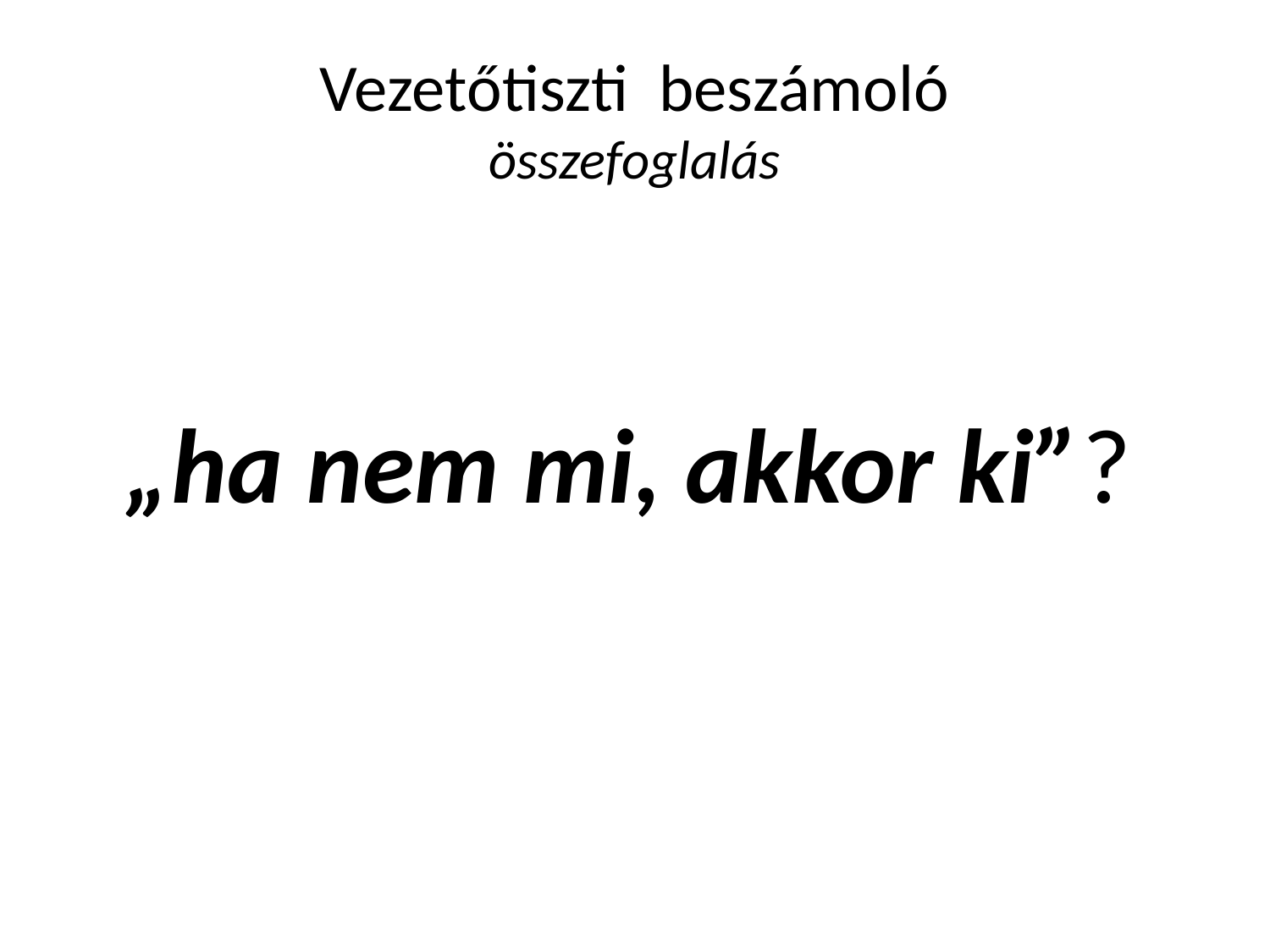

# Vezetőtiszti  beszámoló összefoglalás
„ha nem mi, akkor ki”?